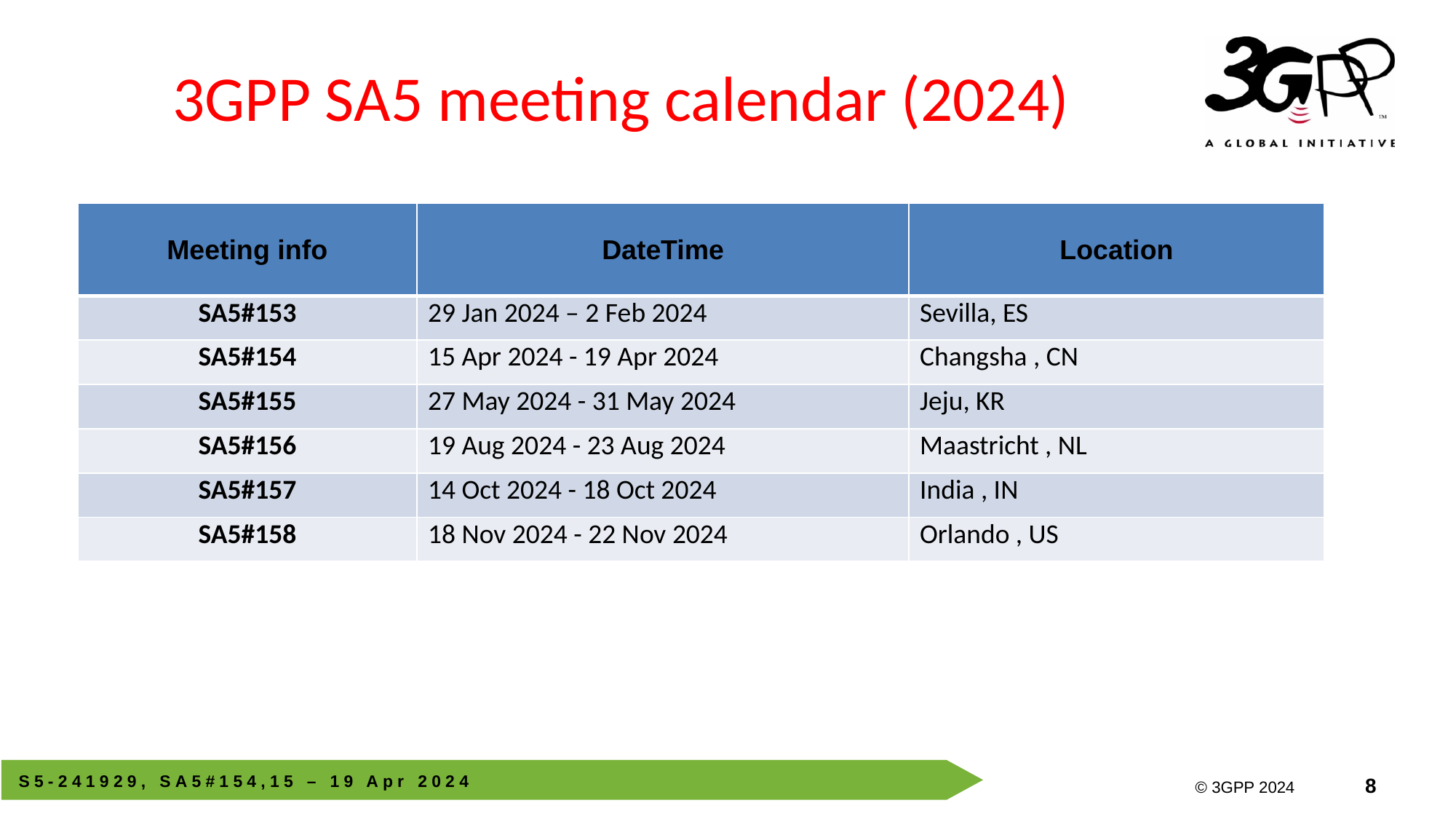

# 3GPP SA5 meeting calendar (2024)
| Meeting info | DateTime | Location |
| --- | --- | --- |
| SA5#153 | 29 Jan 2024 – 2 Feb 2024 | Sevilla, ES |
| SA5#154 | 15 Apr 2024 - 19 Apr 2024 | Changsha , CN |
| SA5#155 | 27 May 2024 - 31 May 2024 | Jeju, KR |
| SA5#156 | 19 Aug 2024 - 23 Aug 2024 | Maastricht , NL |
| SA5#157 | 14 Oct 2024 - 18 Oct 2024 | India , IN |
| SA5#158 | 18 Nov 2024 - 22 Nov 2024 | Orlando , US |